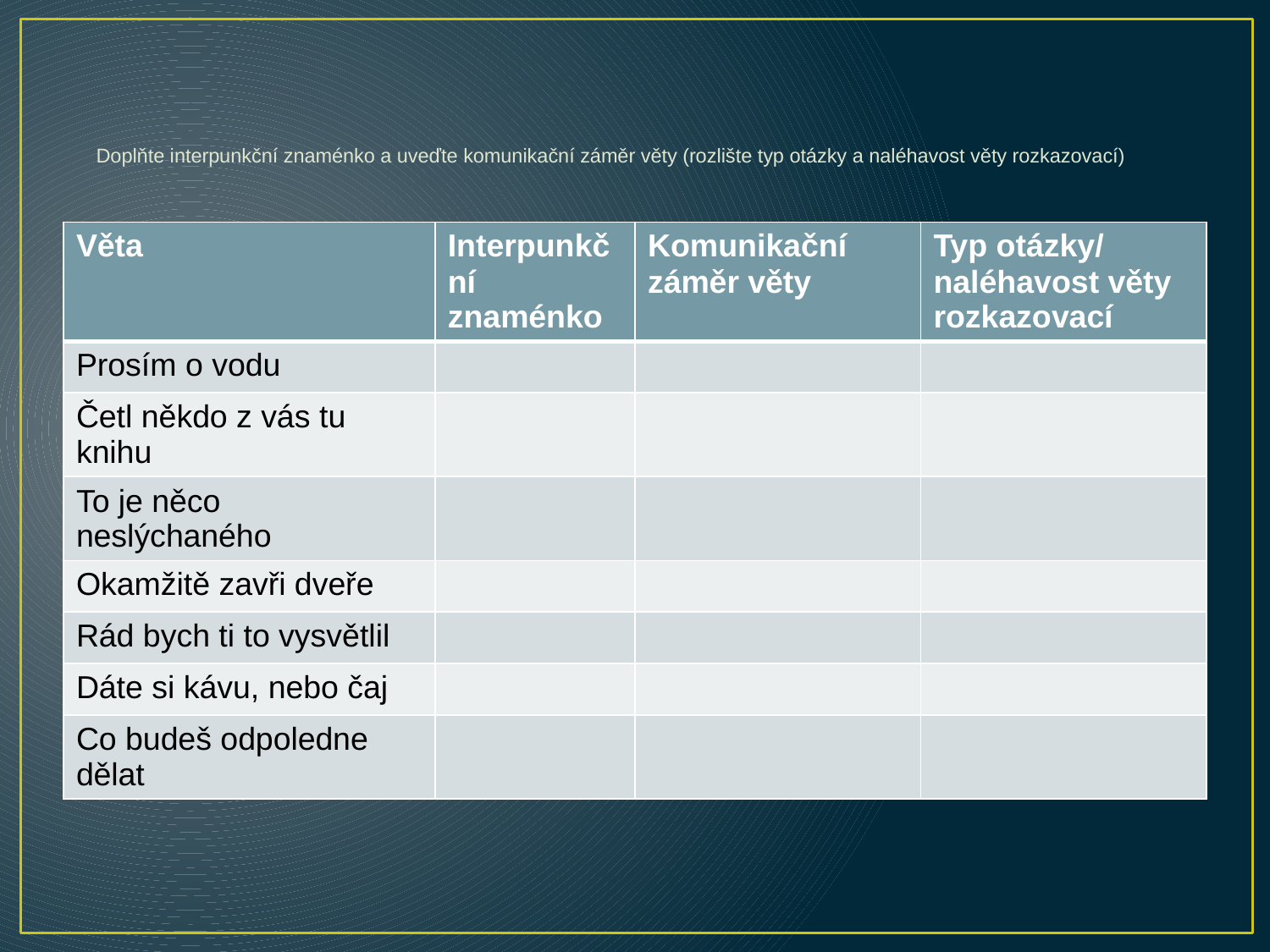

# Doplňte interpunkční znaménko a uveďte komunikační záměr věty (rozlište typ otázky a naléhavost věty rozkazovací)
| Věta | Interpunkční znaménko | Komunikační záměr věty | Typ otázky/ naléhavost věty rozkazovací |
| --- | --- | --- | --- |
| Prosím o vodu |  |  |  |
| Četl někdo z vás tu knihu |  |  |  |
| To je něco neslýchaného |  |  |  |
| Okamžitě zavři dveře |  |  |  |
| Rád bych ti to vysvětlil |  |  |  |
| Dáte si kávu, nebo čaj |  |  |  |
| Co budeš odpoledne dělat |  |  |  |